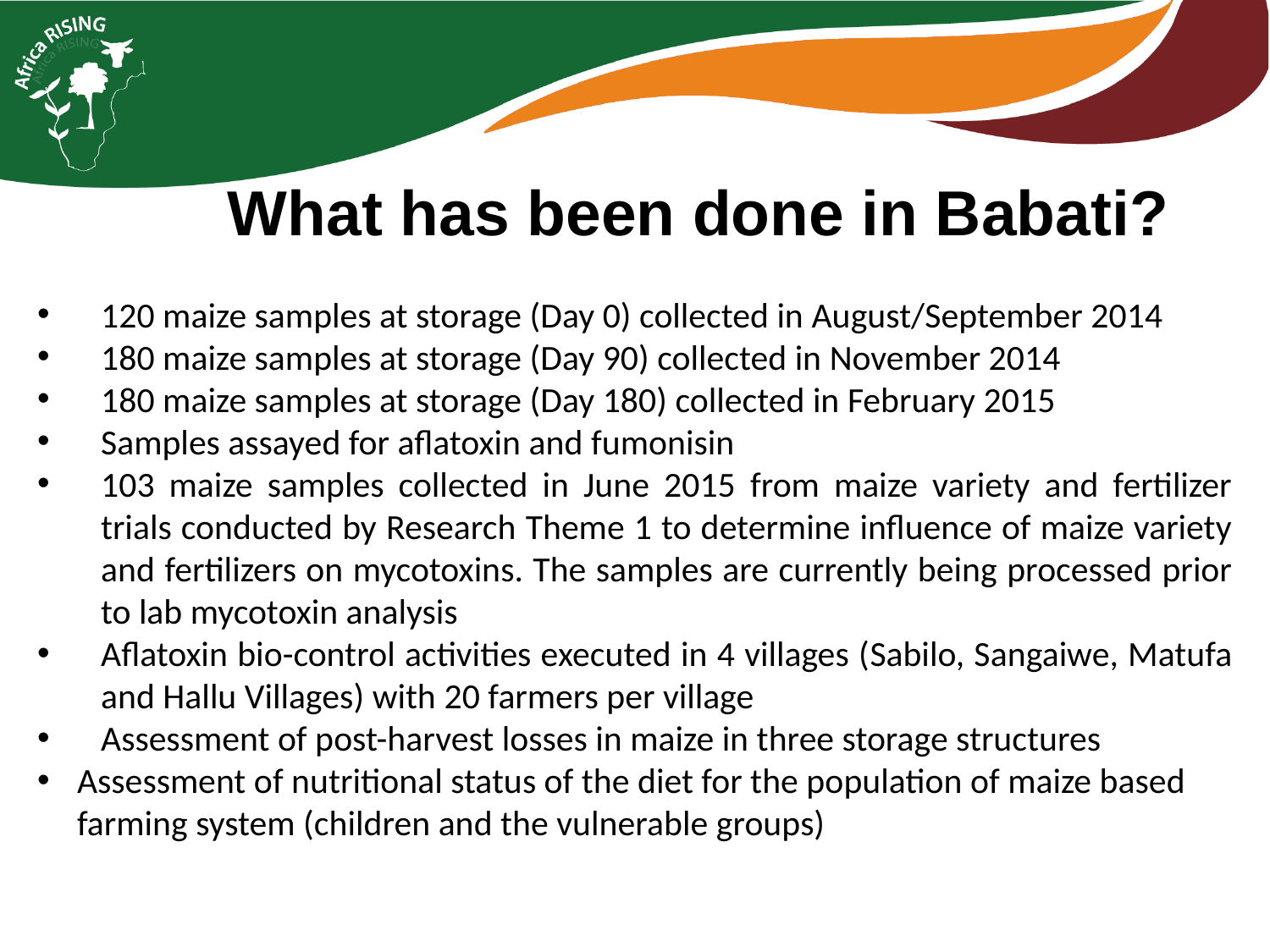

What has been done in Babati?
120 maize samples at storage (Day 0) collected in August/September 2014
180 maize samples at storage (Day 90) collected in November 2014
180 maize samples at storage (Day 180) collected in February 2015
Samples assayed for aflatoxin and fumonisin
103 maize samples collected in June 2015 from maize variety and fertilizer trials conducted by Research Theme 1 to determine influence of maize variety and fertilizers on mycotoxins. The samples are currently being processed prior to lab mycotoxin analysis
Aflatoxin bio-control activities executed in 4 villages (Sabilo, Sangaiwe, Matufa and Hallu Villages) with 20 farmers per village
Assessment of post-harvest losses in maize in three storage structures
Assessment of nutritional status of the diet for the population of maize based farming system (children and the vulnerable groups)